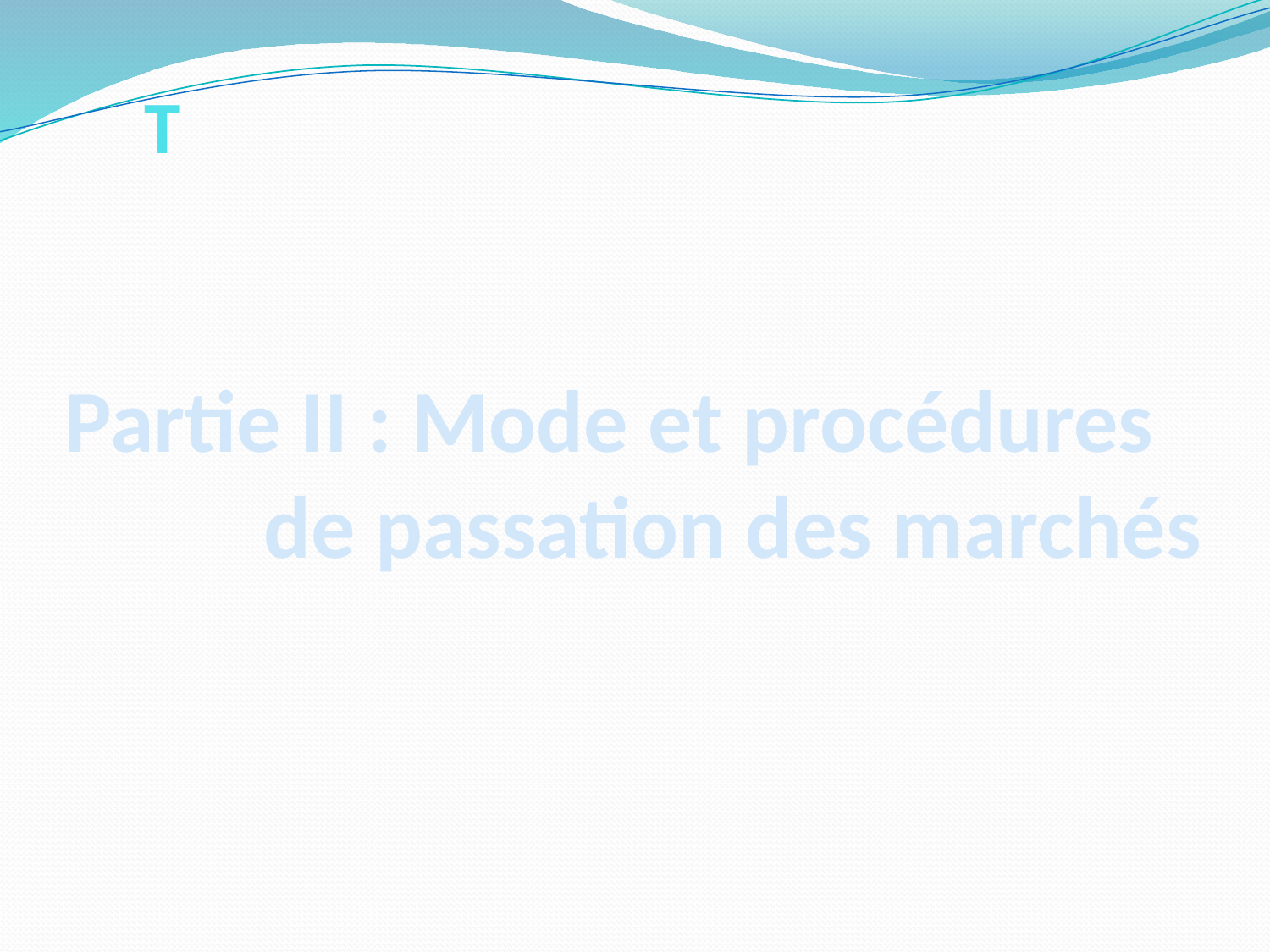

T
# Partie II : Mode et procédures de passation des marchés